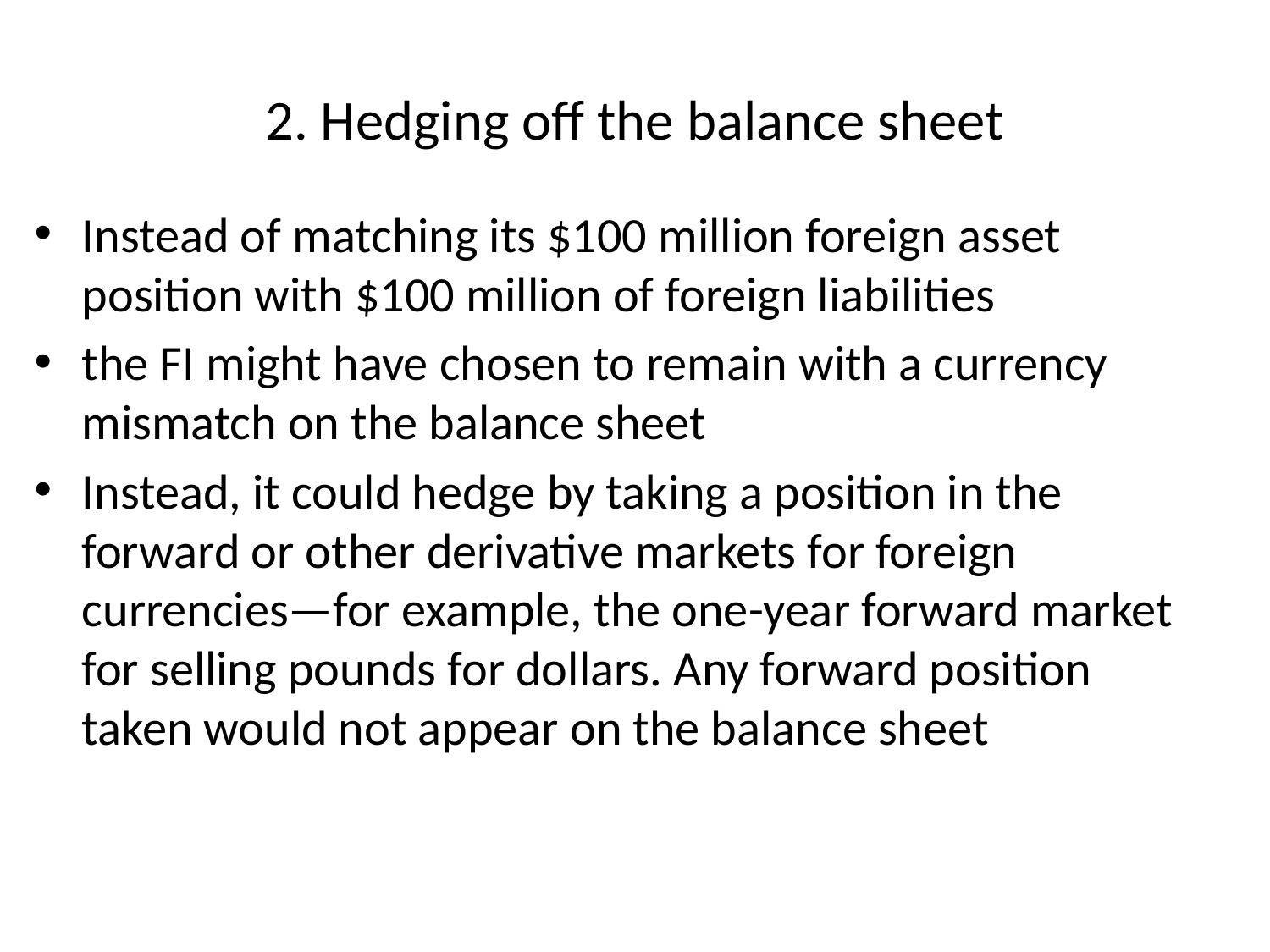

# 2. Hedging off the balance sheet
Instead of matching its $100 million foreign asset position with $100 million of foreign liabilities
the FI might have chosen to remain with a currency mismatch on the balance sheet
Instead, it could hedge by taking a position in the forward or other derivative markets for foreign currencies—for example, the one-year forward market for selling pounds for dollars. Any forward position taken would not appear on the balance sheet